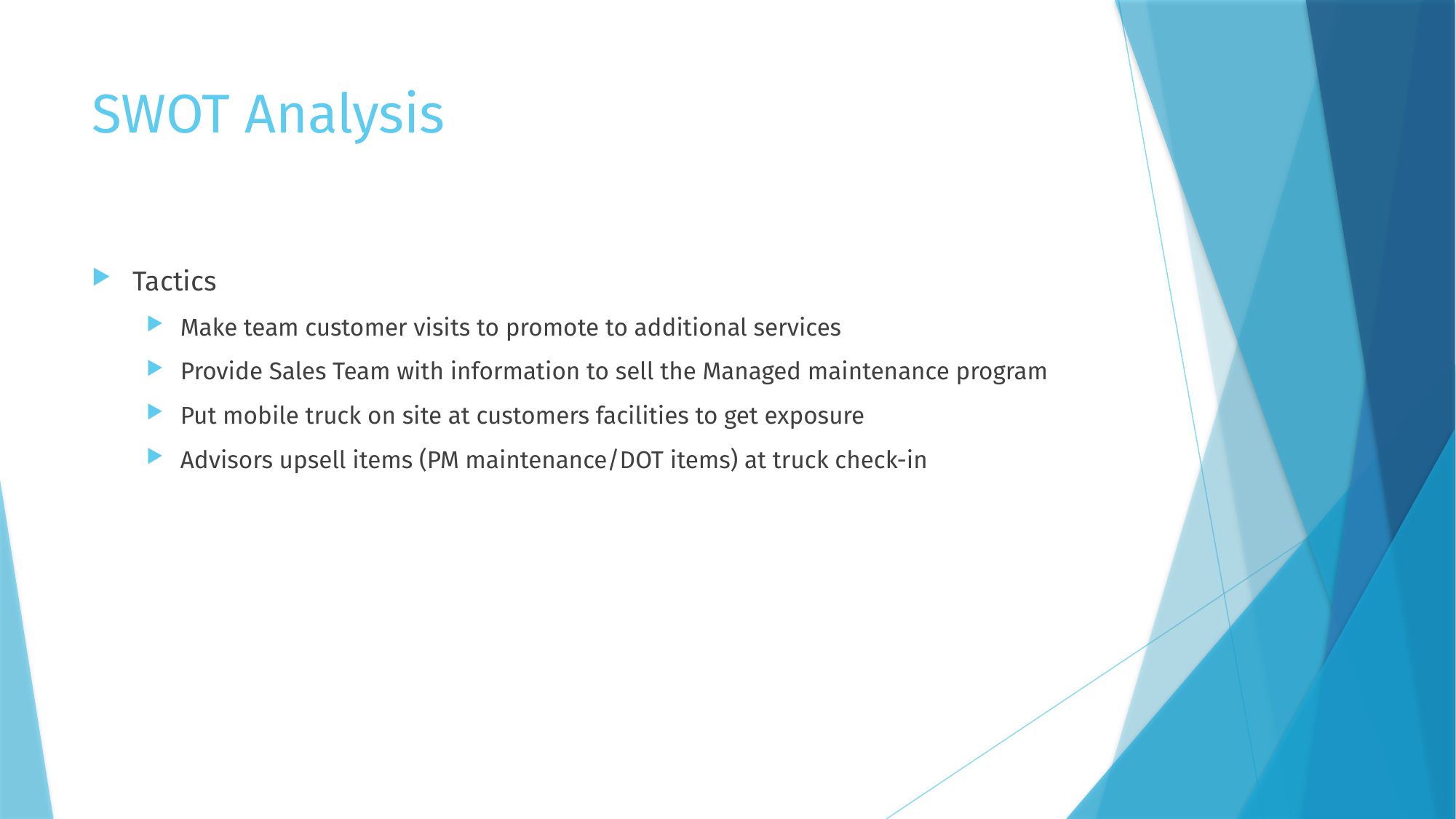

# SWOT Analysis
Tactics
Make team customer visits to promote to additional services
Provide Sales Team with information to sell the Managed maintenance program
Put mobile truck on site at customers facilities to get exposure
Advisors upsell items (PM maintenance/DOT items) at truck check-in